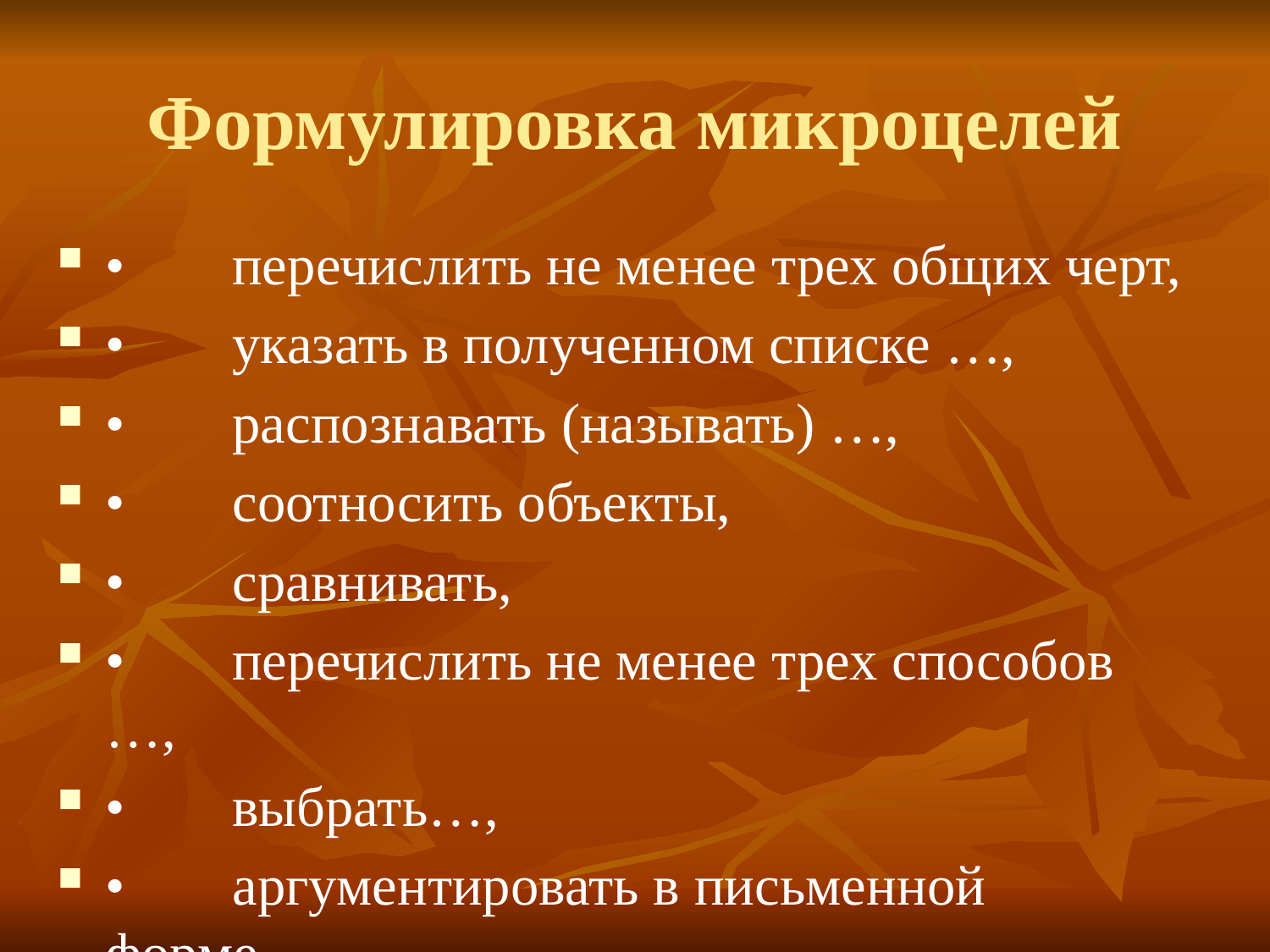

# Формулировка микроцелей
•	перечислить не менее трех общих черт,
•	указать в полученном списке …,
•	распознавать (называть) …,
•	соотносить объекты,
•	сравнивать,
•	перечислить не менее трех способов …,
•	выбрать…,
•	аргументировать в письменной форме…,
•	решать…